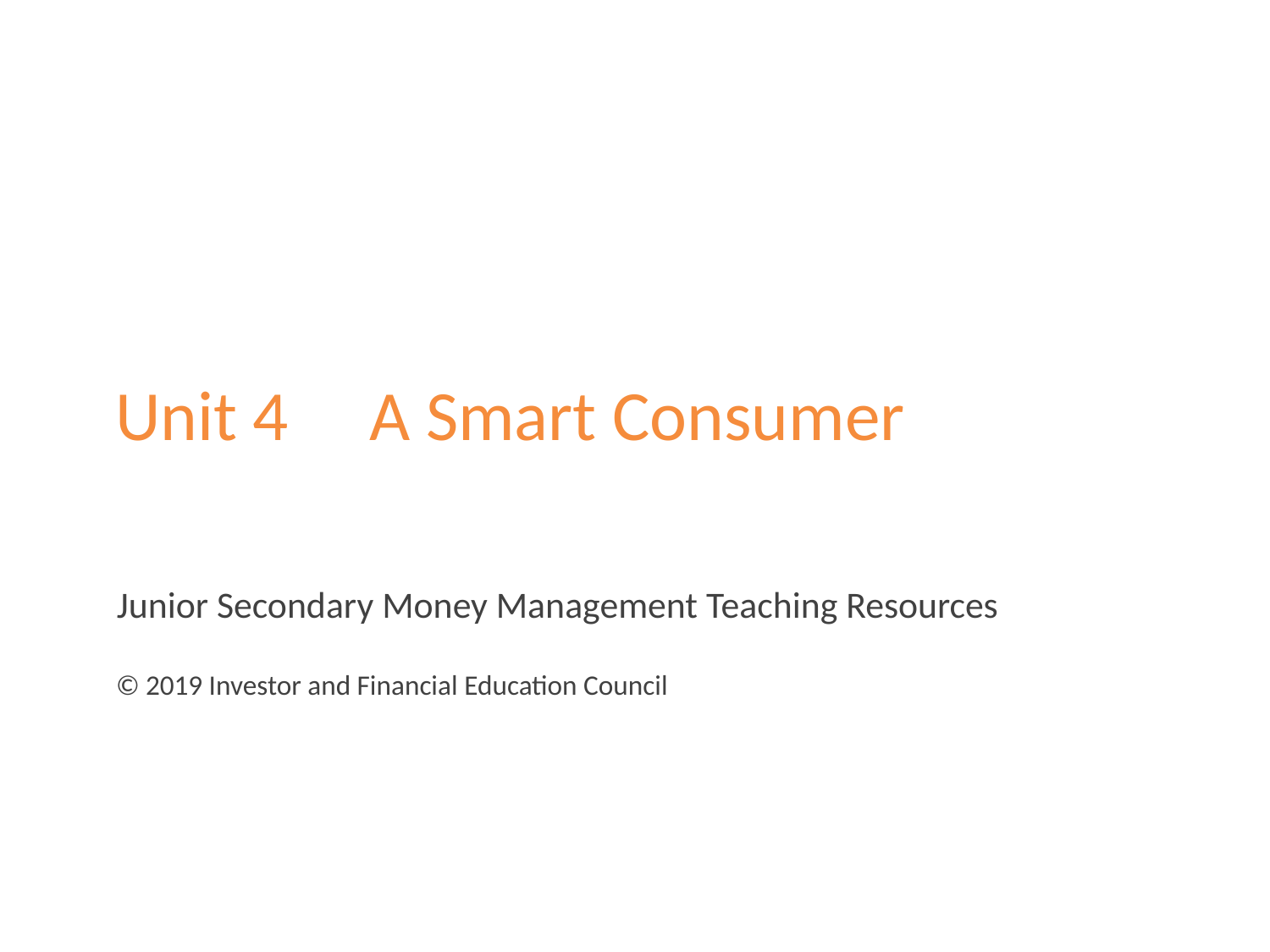

Unit 4	A Smart Consumer
Junior Secondary Money Management Teaching Resources
© 2019 Investor and Financial Education Council